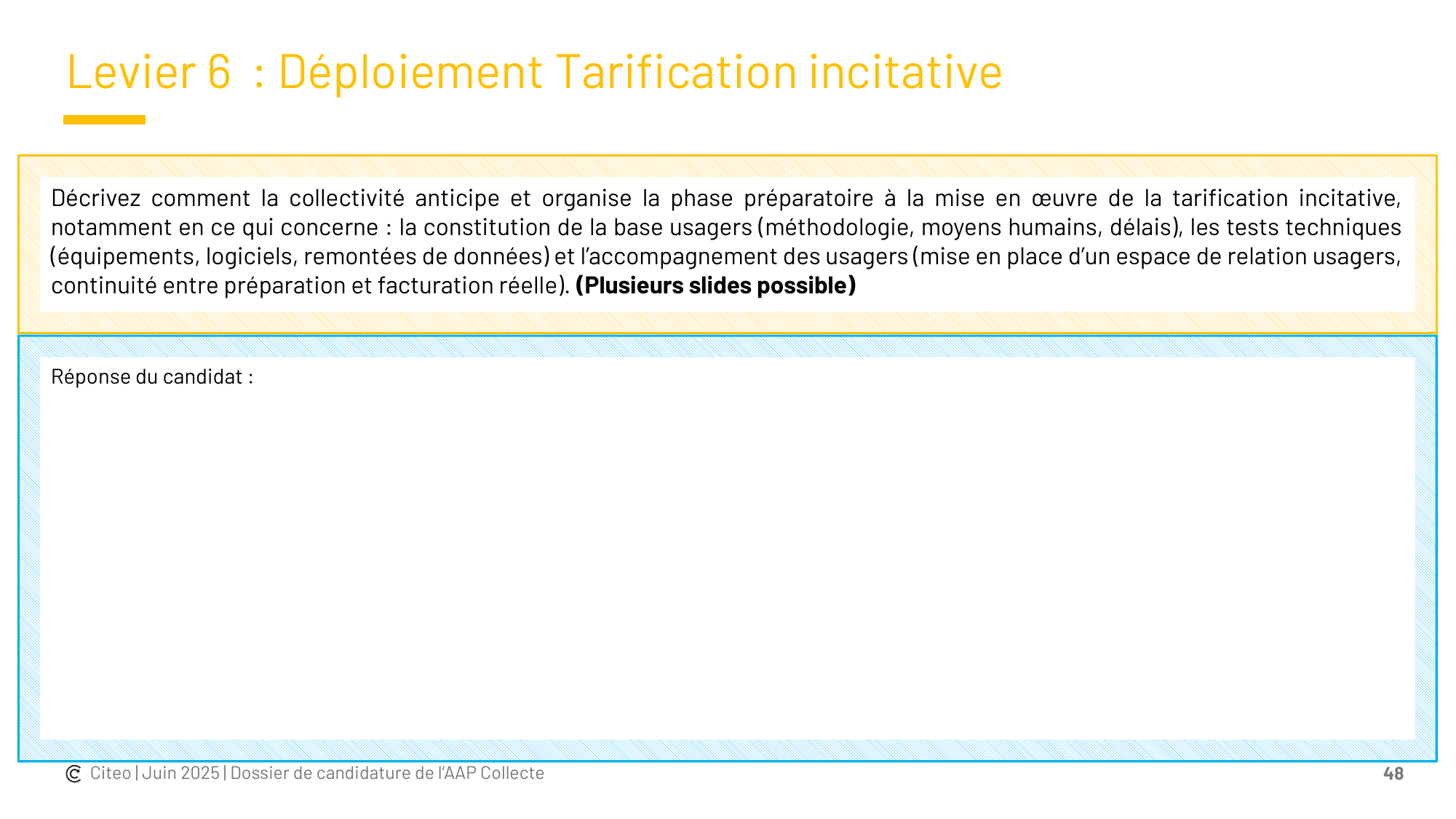

# Levier 6  : Déploiement Tarification incitative

Décrivez comment la collectivité anticipe et organise la phase préparatoire à la mise en œuvre de la tarification incitative, notamment en ce qui concerne : la constitution de la base usagers (méthodologie, moyens humains, délais), les tests techniques (équipements, logiciels, remontées de données) et l’accompagnement des usagers (mise en place d’un espace de relation usagers, continuité entre préparation et facturation réelle). (Plusieurs slides possible)

Réponse du candidat :

Citeo | Juin 2025 | Dossier de candidature de l’AAP Collecte
48